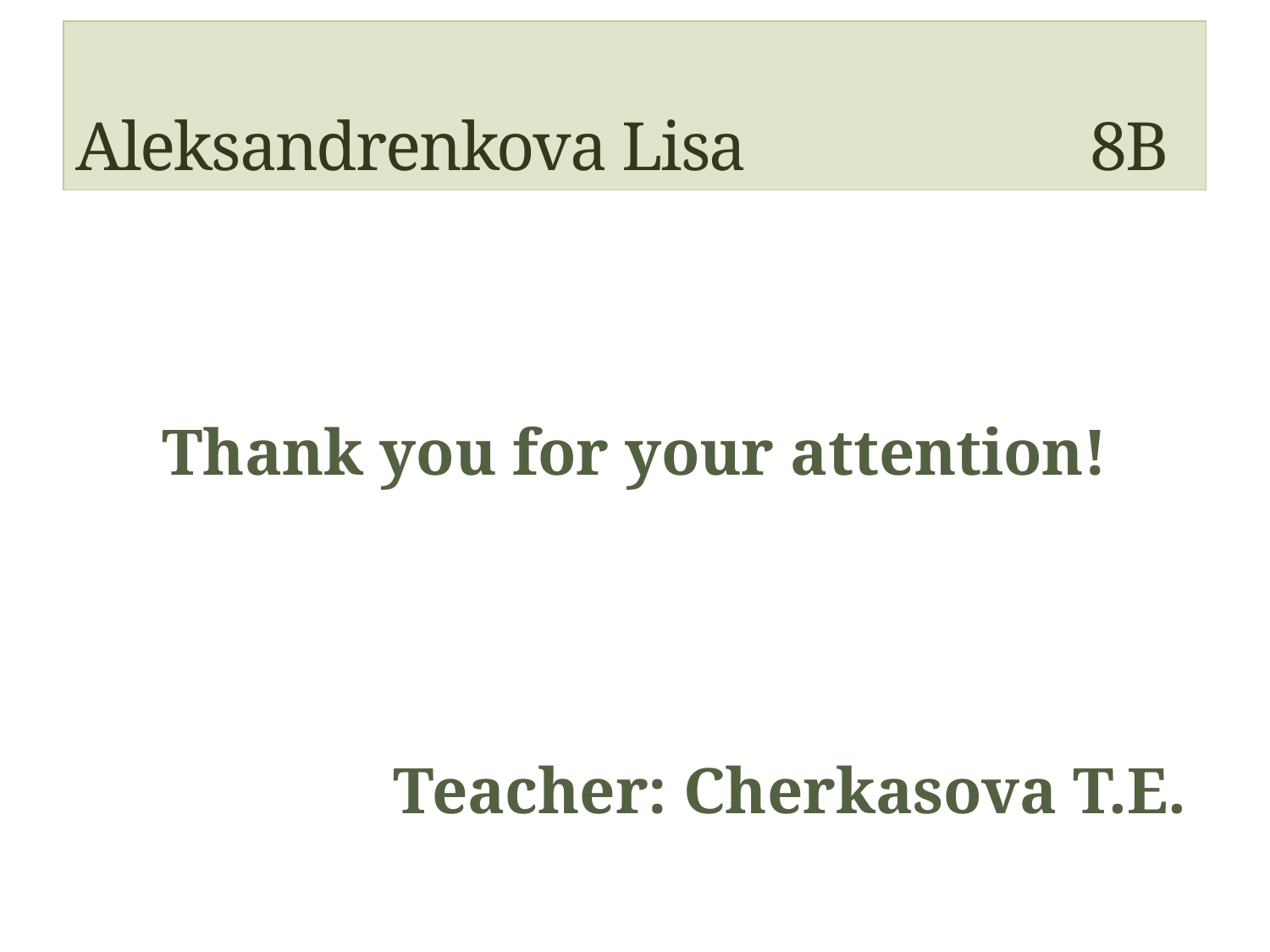

# Aleksandrenkova Lisa                      8В
Thank you for your attention!

                   Teacher: Cherkasova T.E.